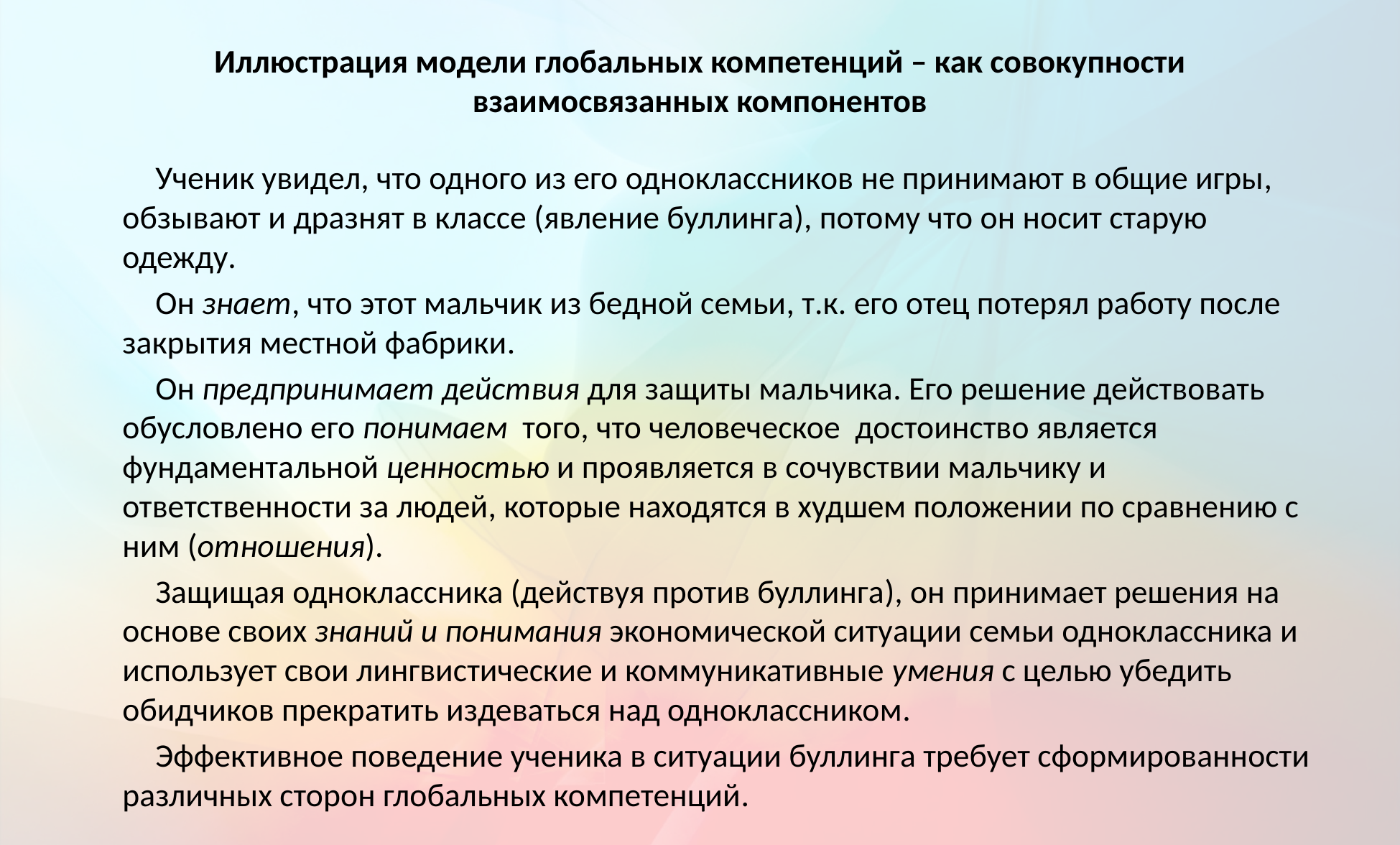

# Иллюстрация модели глобальных компетенций – как совокупности взаимосвязанных компонентов
Ученик увидел, что одного из его одноклассников не принимают в общие игры, обзывают и дразнят в классе (явление буллинга), потому что он носит старую одежду.
Он знает, что этот мальчик из бедной семьи, т.к. его отец потерял работу после закрытия местной фабрики.
Он предпринимает действия для защиты мальчика. Его решение действовать обусловлено его понимаем  того, что человеческое  достоинство является фундаментальной ценностью и проявляется в сочувствии мальчику и ответственности за людей, которые находятся в худшем положении по сравнению с ним (отношения).
Защищая одноклассника (действуя против буллинга), он принимает решения на основе своих знаний и понимания экономической ситуации семьи одноклассника и использует свои лингвистические и коммуникативные умения с целью убедить обидчиков прекратить издеваться над одноклассником.
Эффективное поведение ученика в ситуации буллинга требует сформированности различных сторон глобальных компетенций.